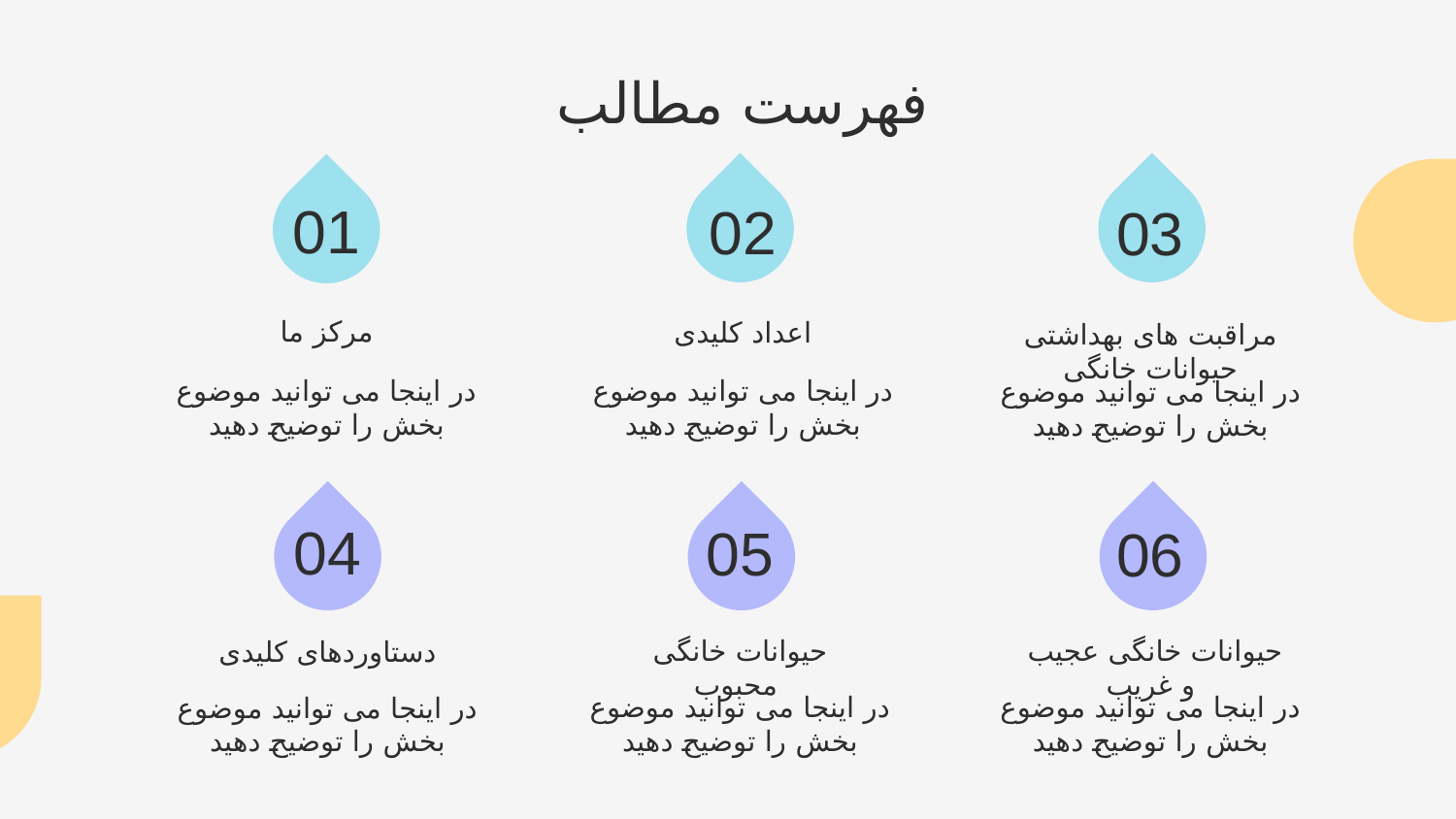

فهرست مطالب

01
# 02
03
مرکز ما
اعداد کلیدی
مراقبت های بهداشتی حیوانات خانگی
در اینجا می توانید موضوع بخش را توضیح دهید
در اینجا می توانید موضوع بخش را توضیح دهید
در اینجا می توانید موضوع بخش را توضیح دهید

04
05
06
حیوانات خانگی
 محبوب
حیوانات خانگی عجیب
و غریب
دستاوردهای کلیدی
در اینجا می توانید موضوع بخش را توضیح دهید
در اینجا می توانید موضوع بخش را توضیح دهید
در اینجا می توانید موضوع بخش را توضیح دهید